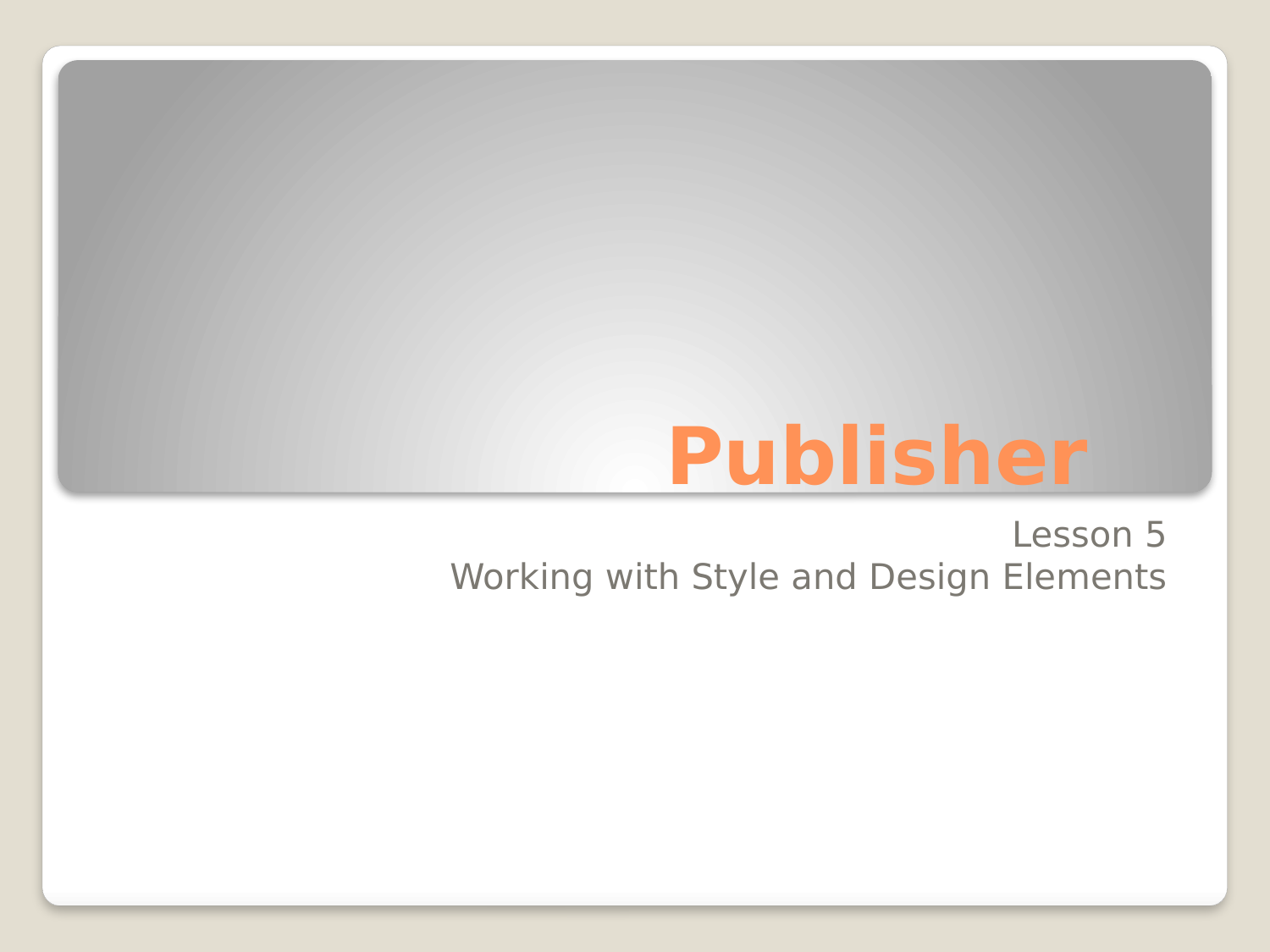

# Publisher
Lesson 5
Working with Style and Design Elements